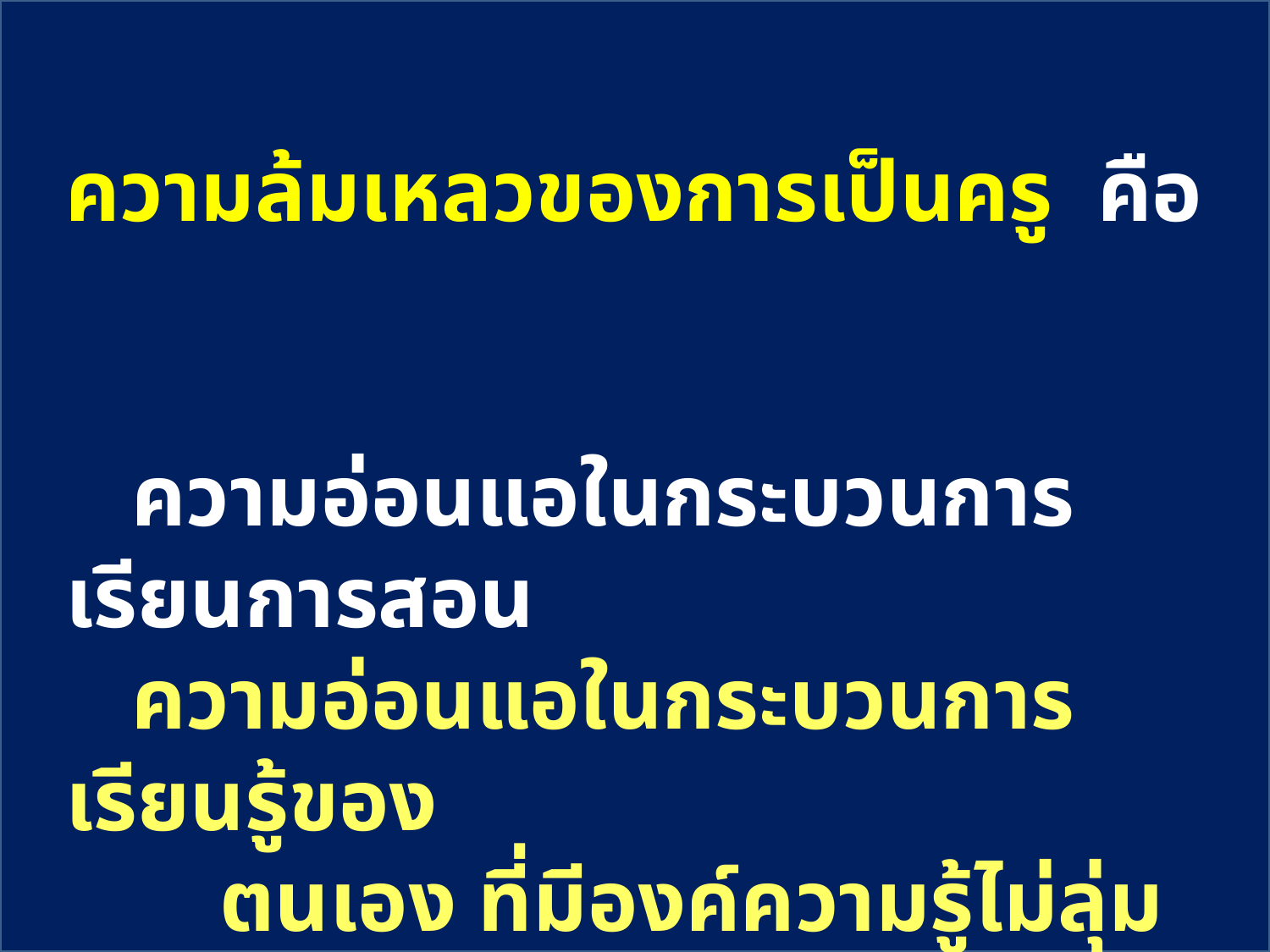

ความล้มเหลวของการเป็นครู  คือ
   ความอ่อนแอในกระบวนการเรียนการสอน
   ความอ่อนแอในกระบวนการเรียนรู้ของ
       ตนเอง ที่มีองค์ความรู้ไม่ลุ่มลึก
       ไม่ก้าวหน้า และไม่ทันสมัย